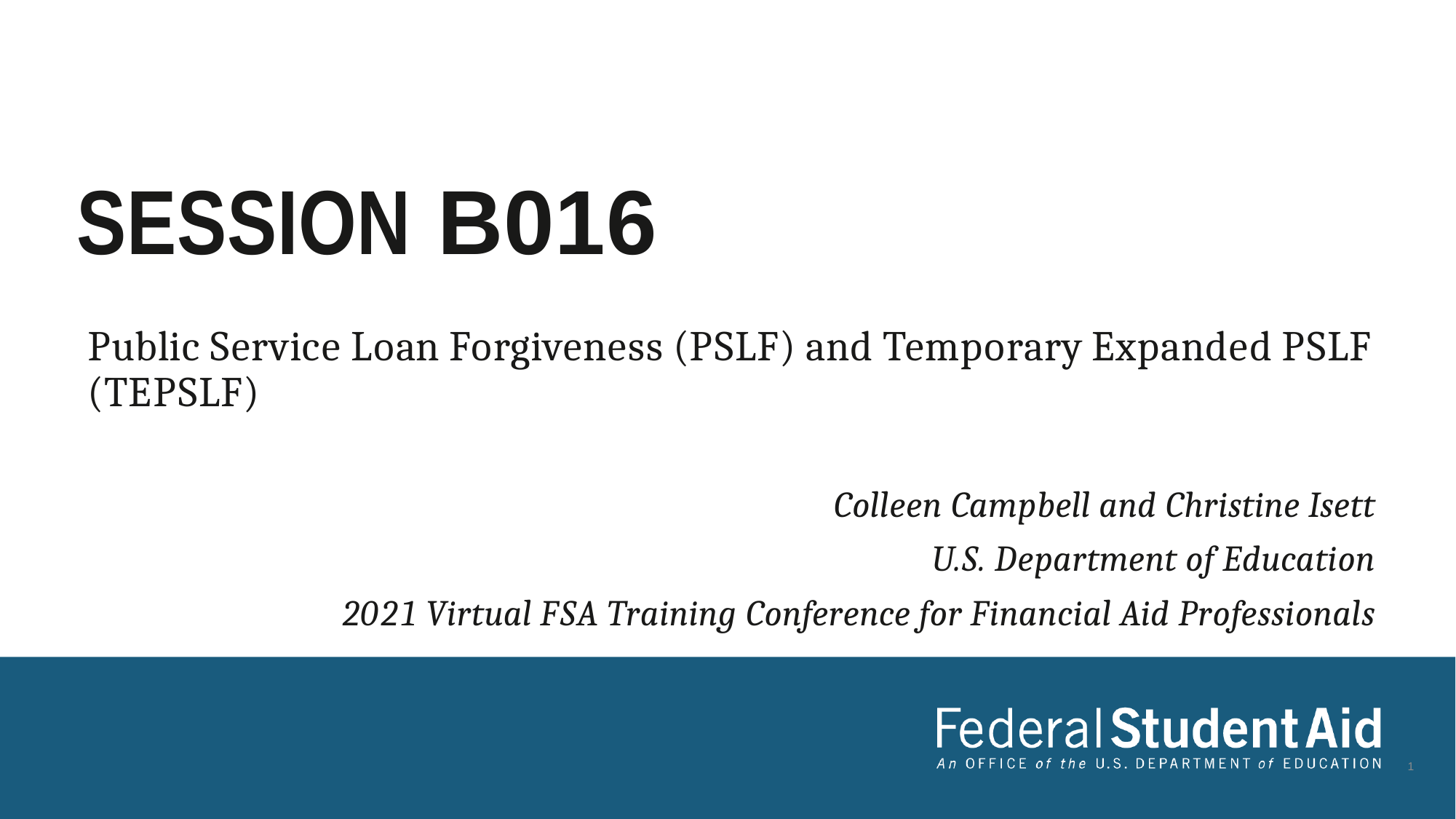

# Session B016
Public Service Loan Forgiveness (PSLF) and Temporary Expanded PSLF (TEPSLF)
Colleen Campbell and Christine Isett
U.S. Department of Education
2021 Virtual FSA Training Conference for Financial Aid Professionals
1